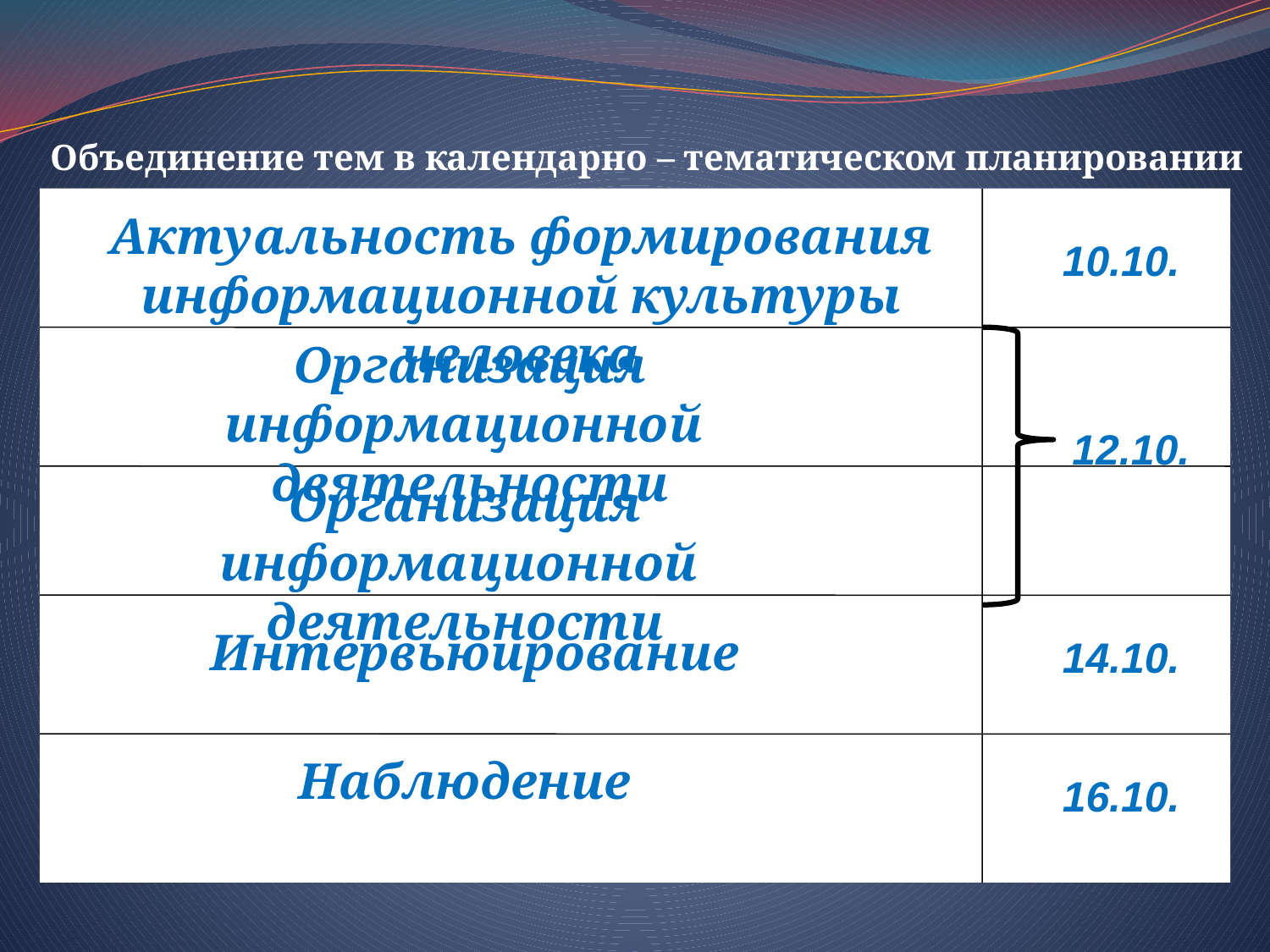

Объединение тем в календарно – тематическом планировании

Актуальность формирования информационной культуры человека
10.10.
Организация информационной
деятельности

12.10.
Организация информационной
деятельности
Интервьюирование
14.10.
Наблюдение
16.10.